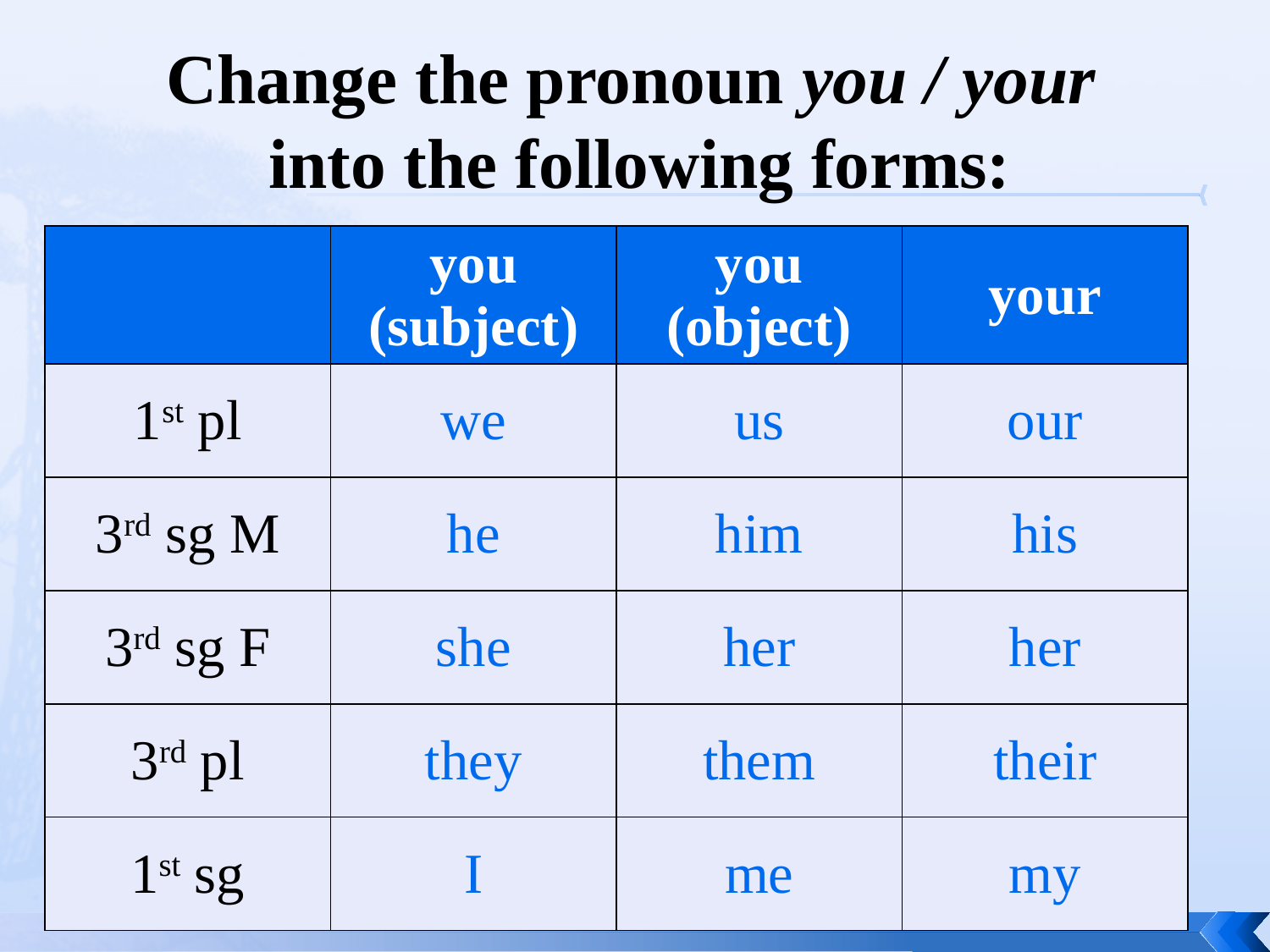

# Change the pronoun you / your into the following forms:
|  | you (subject) | you (object) | your |
| --- | --- | --- | --- |
| 1st pl | we | us | our |
| 3rd sg M | he | him | his |
| 3rd sg F | she | her | her |
| 3rd pl | they | them | their |
| 1st sg | I | me | my |